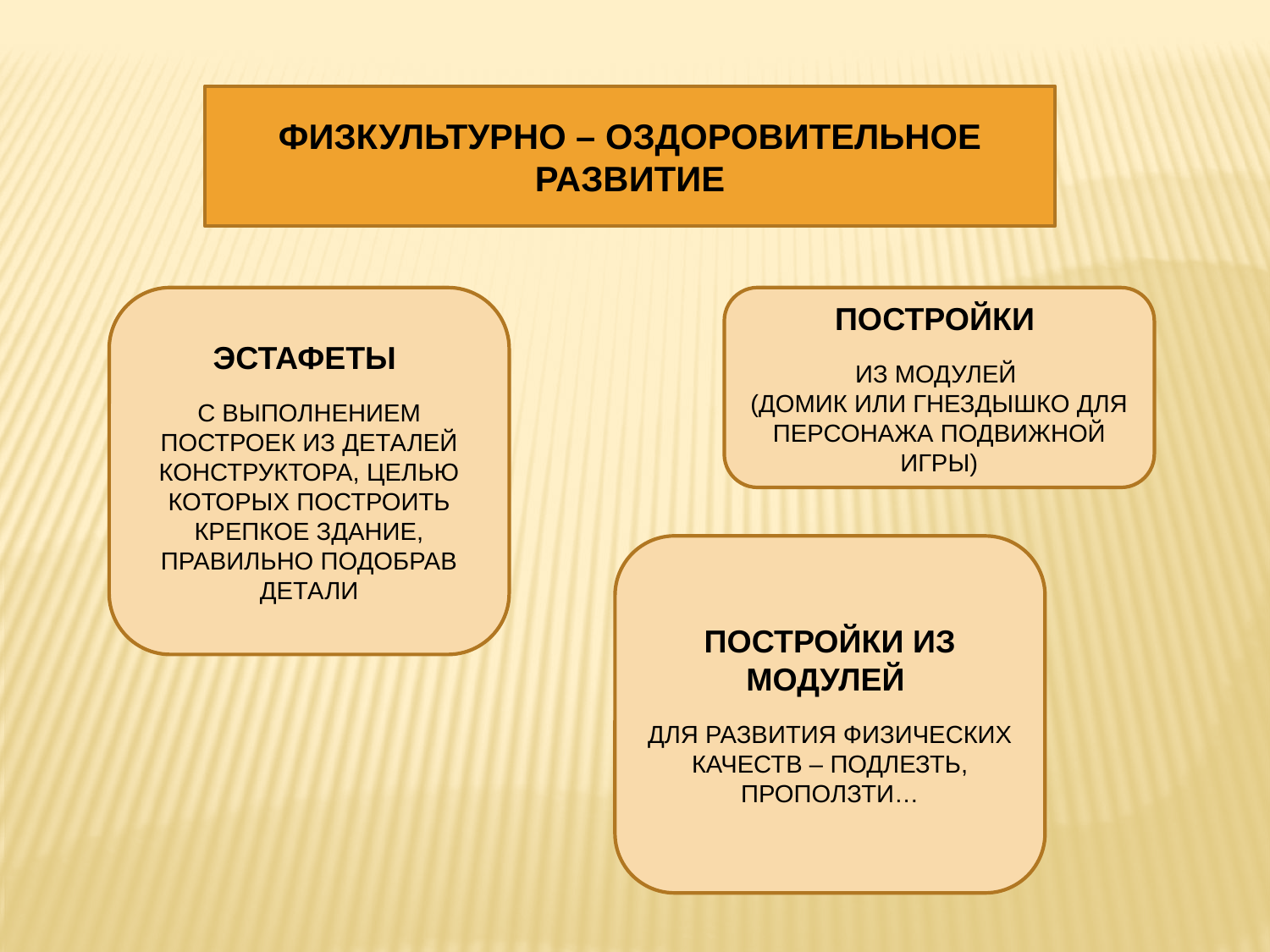

ФИЗКУЛЬТУРНО – ОЗДОРОВИТЕЛЬНОЕ РАЗВИТИЕ
ЭСТАФЕТЫ

с выполнением построек из деталей конструктора, ЦЕЛЬЮ КОТОРЫХ ПОСТРОИТЬ КРЕПКОЕ ЗДАНИЕ, ПРАВИЛЬНО ПОДОБРАВ ДЕТАЛИ
ПОСТРОЙКИ

ИЗ МОДУЛЕЙ
(ДОМИК ИЛИ ГНЕЗДЫШКО ДЛЯ ПЕРСОНАЖА ПОДВИЖНОЙ ИГРЫ)
ПОСТРОЙКИ ИЗ МОДУЛЕЙ

ДЛЯ развития физических качеств – ПОДЛЕЗТЬ, ПРОПОЛЗТИ…